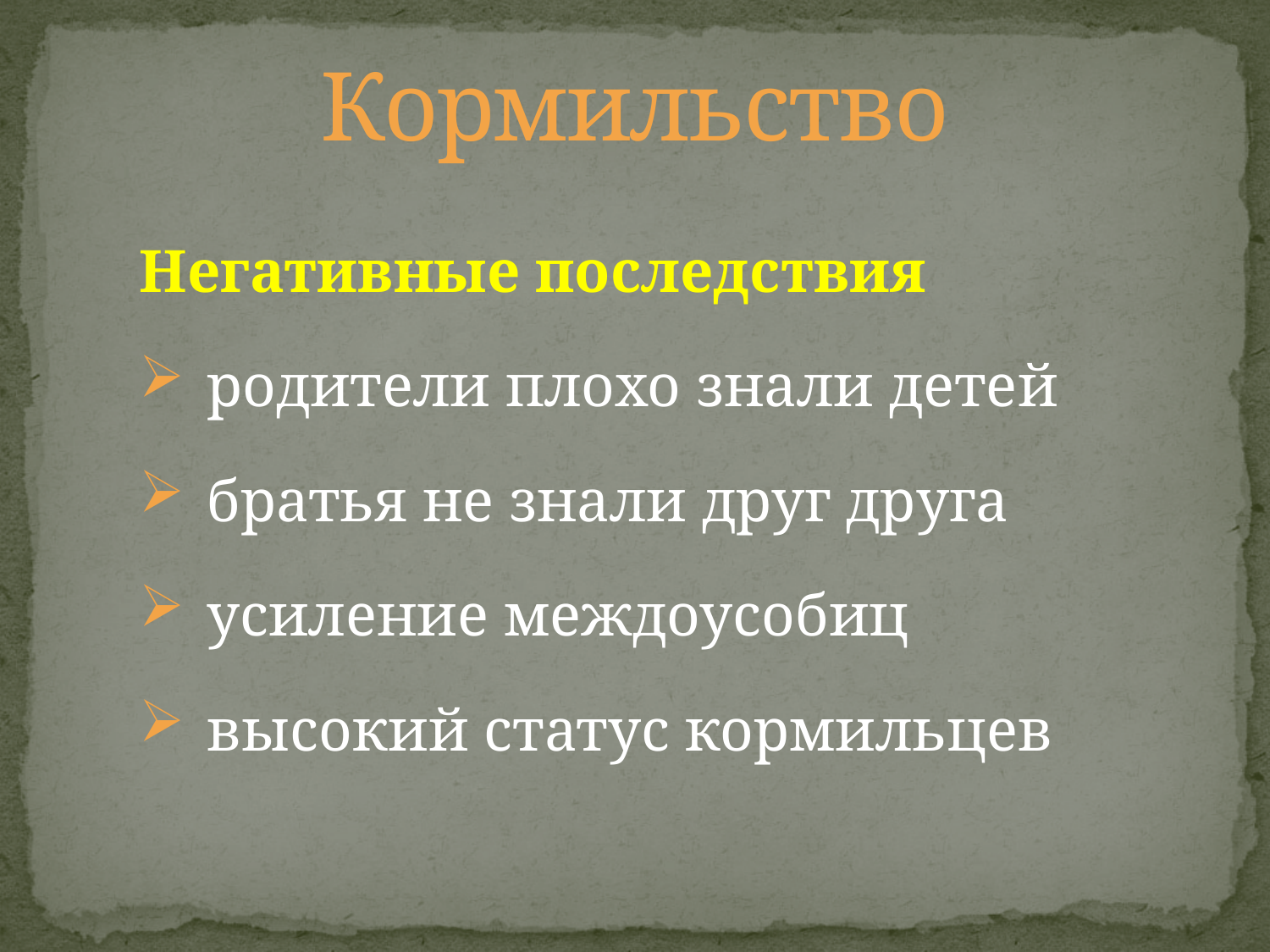

# Кормильство
Негативные последствия
родители плохо знали детей
братья не знали друг друга
усиление междоусобиц
высокий статус кормильцев